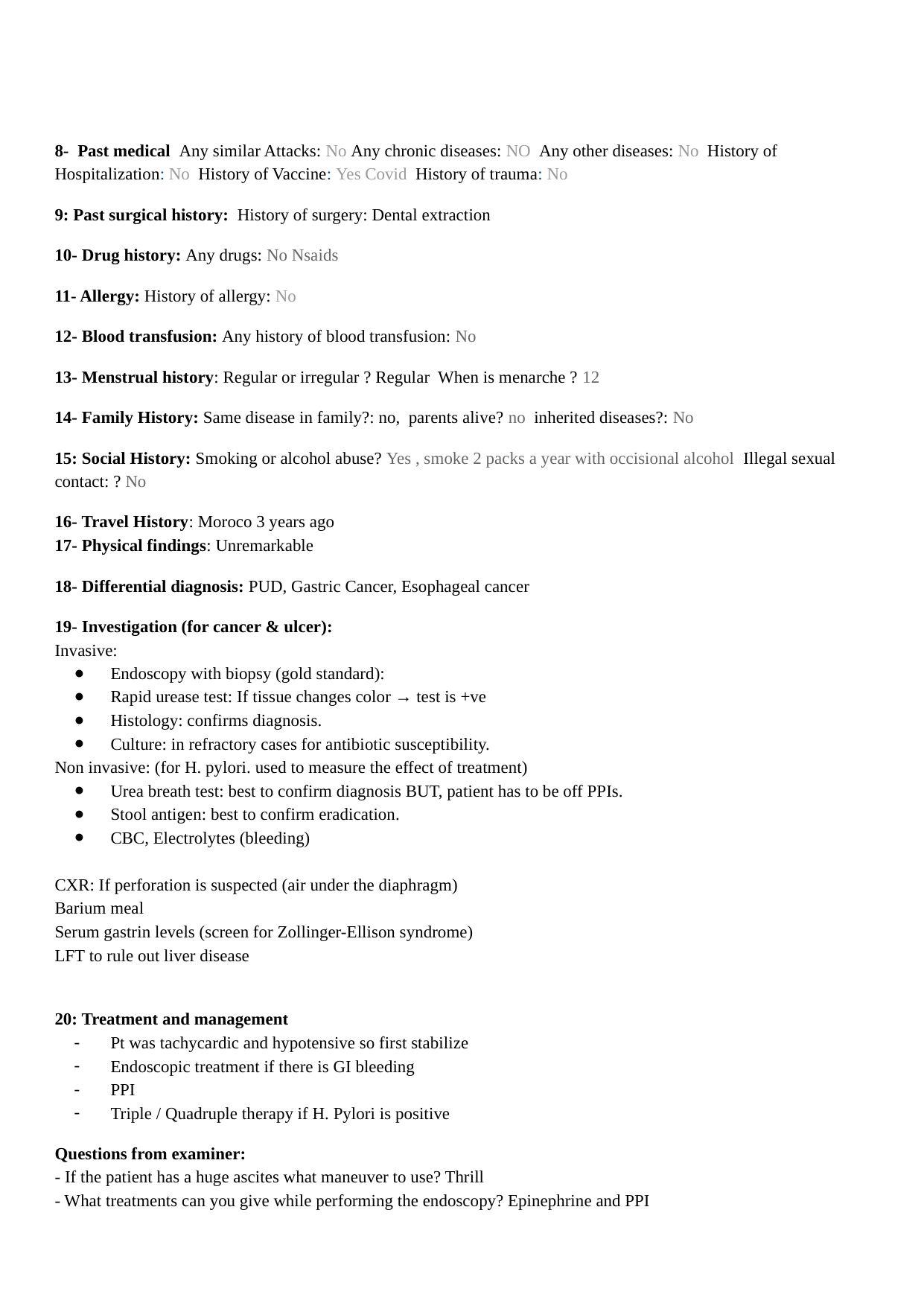

8-  Past medical  Any similar Attacks: No Any chronic diseases: NO  Any other diseases: No  History of Hospitalization: No  History of Vaccine: Yes Covid  History of trauma: No

9: Past surgical history:  History of surgery: Dental extraction

10- Drug history: Any drugs: No Nsaids

11- Allergy: History of allergy: No

12- Blood transfusion: Any history of blood transfusion: No

13- Menstrual history: Regular or irregular ? Regular  When is menarche ? 12

14- Family History: Same disease in family?: no,  parents alive? no  inherited diseases?: No

15: Social History: Smoking or alcohol abuse? Yes , smoke 2 packs a year with occisional alcohol  Illegal sexual contact: ? No

16- Travel History: Moroco 3 years ago
17- Physical findings: Unremarkable

18- Differential diagnosis: PUD, Gastric Cancer, Esophageal cancer

19- Investigation (for cancer & ulcer):
Invasive:
Endoscopy with biopsy (gold standard):
Rapid urease test: If tissue changes color → test is +ve
Histology: confirms diagnosis.
Culture: in refractory cases for antibiotic susceptibility.
Non invasive: (for H. pylori. used to measure the effect of treatment)
Urea breath test: best to confirm diagnosis BUT, patient has to be off PPIs.
Stool antigen: best to confirm eradication.
CBC, Electrolytes (bleeding)

CXR: If perforation is suspected (air under the diaphragm)
Barium meal
Serum gastrin levels (screen for Zollinger-Ellison syndrome)
LFT to rule out liver disease

20: Treatment and management
Pt was tachycardic and hypotensive so first stabilize
Endoscopic treatment if there is GI bleeding
PPI
Triple / Quadruple therapy if H. Pylori is positive

Questions from examiner:
- If the patient has a huge ascites what maneuver to use? Thrill
- What treatments can you give while performing the endoscopy? Epinephrine and PPI